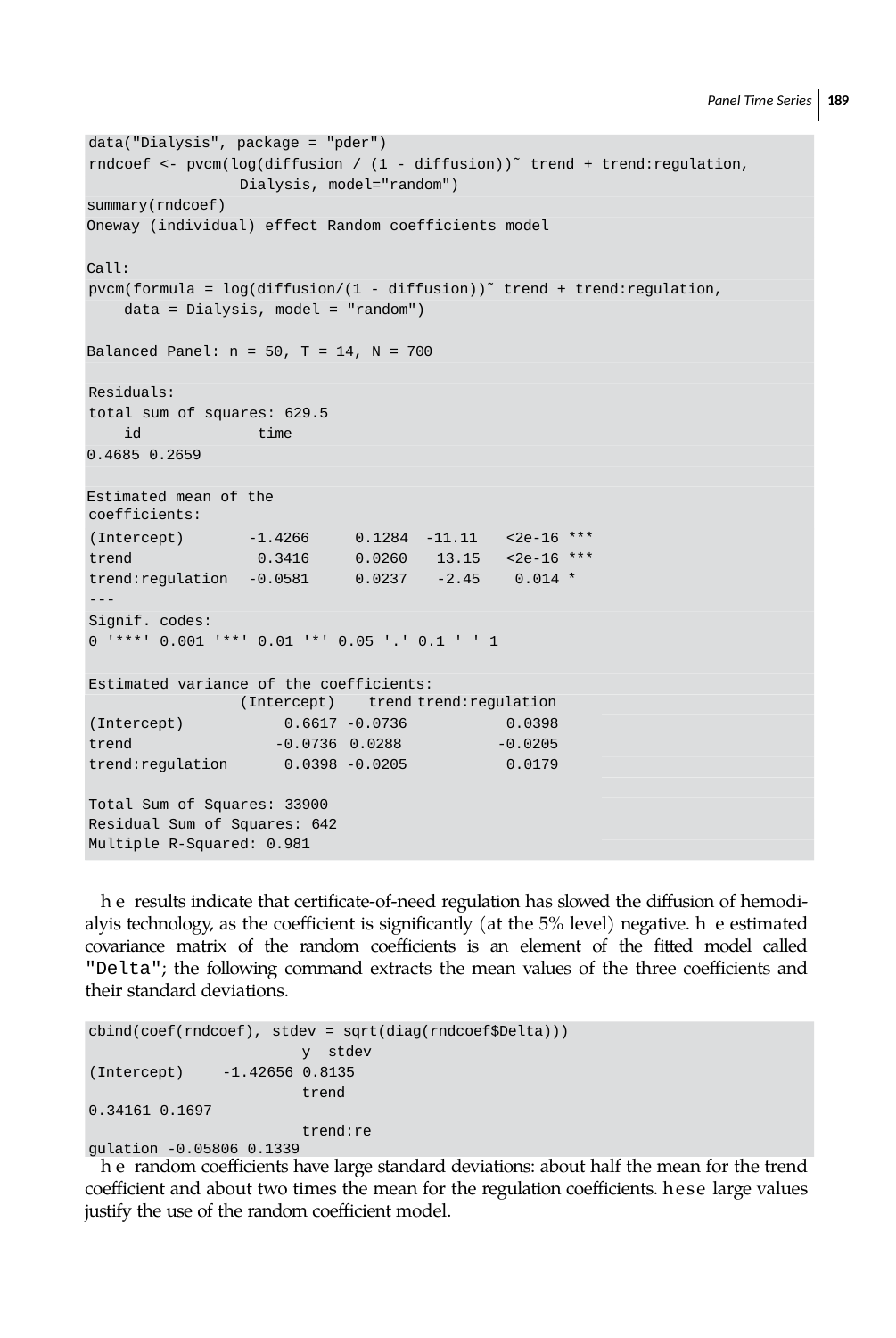

Panel Time Series  189

data("Dialysis", package = "pder")
rndcoef <- pvcm(log(diffusion / (1 - diffusion)) ̃ trend + trend:regulation, Dialysis, model="random")
summary(rndcoef)
Oneway (individual) effect Random coefficients model

Call:
pvcm(formula = log(diffusion/(1 - diffusion)) ̃ trend + trend:regulation, data = Dialysis, model = "random")
Balanced Panel: n = 50, T = 14, N = 700 Residuals:
total sum of squares: 629.5 id	time
0.4685 0.2659

Estimated mean of the coefficients:
Estimate Std. Error z-value Pr(>|z|)

(Intercept) trend trend:regulation
---
Signif. codes:
-1.4266
0.3416
-0.0581
0.1284 -11.11
0.0260	13.15
0.0237	-2.45
<2e-16 ***
<2e-16 ***
0.014 *

0 '***' 0.001 '**' 0.01 '*' 0.05 '.' 0.1 ' ' 1

Estimated variance of the coefficients:

|  | (Intercept) trend | trend:regulation |
| --- | --- | --- |
| (Intercept) | 0.6617 -0.0736 | 0.0398 |
| trend | -0.0736 0.0288 | -0.0205 |
| trend:regulation | 0.0398 -0.0205 | 0.0179 |
| Total Sum of Squares: 33900 Residual Sum of Squares: 642 Multiple R-Squared: 0.981 |  |  |

he results indicate that certiﬁcate-of-need regulation has slowed the diffusion of hemodi- alyis technology, as the coeﬃcient is signiﬁcantly (at the 5% level) negative. he estimated covariance matrix of the random coeﬃcients is an element of the ﬁtted model called "Delta"; the following command extracts the mean values of the three coeﬃcients and their standard deviations.
cbind(coef(rndcoef), stdev = sqrt(diag(rndcoef$Delta)))
y stdev (Intercept)	-1.42656 0.8135
trend	0.34161 0.1697
trend:regulation -0.05806 0.1339
he random coeﬃcients have large standard deviations: about half the mean for the trend coeﬃcient and about two times the mean for the regulation coeﬃcients. hese large values justify the use of the random coeﬃcient model.